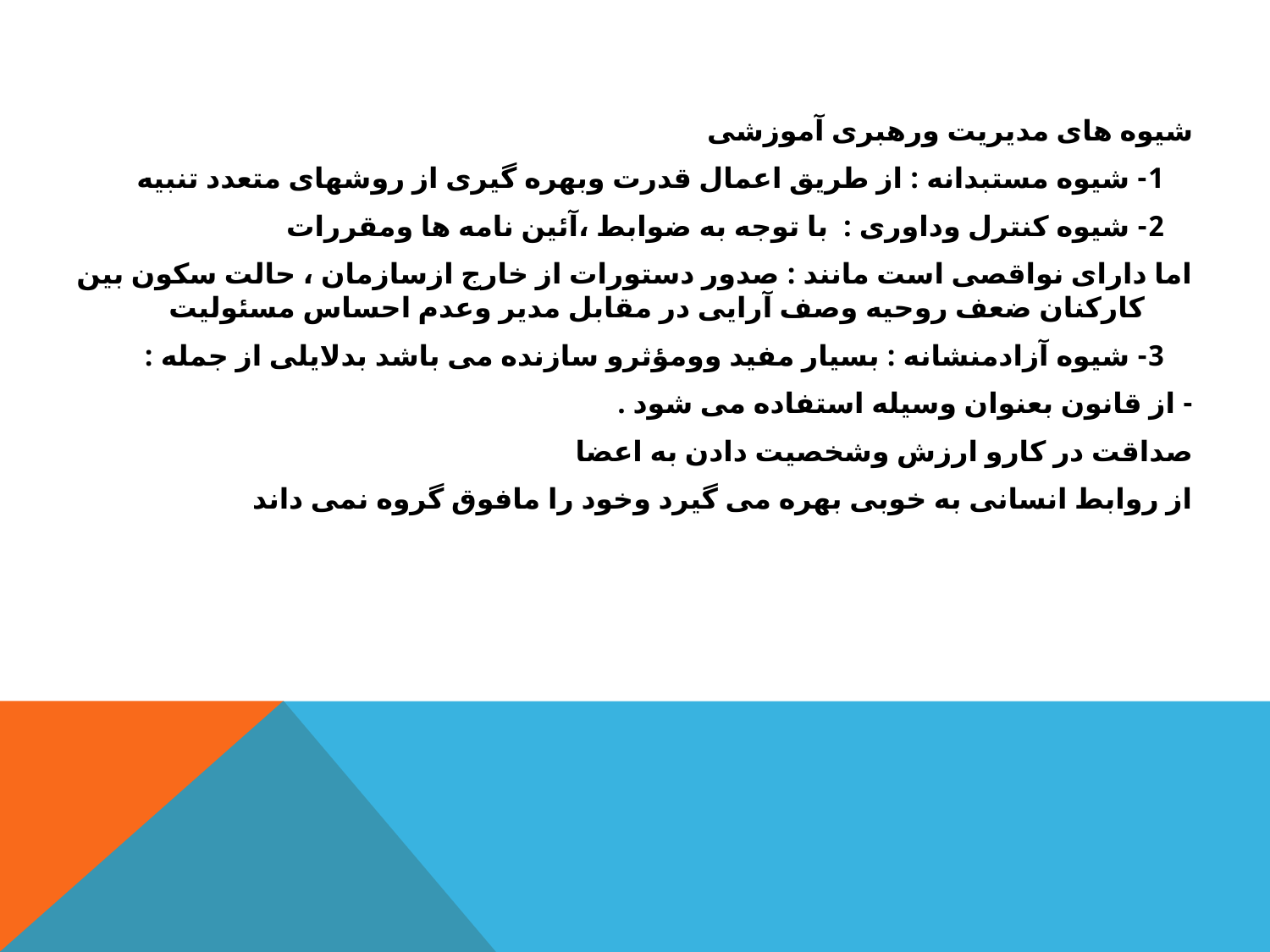

شیوه های مدیریت ورهبری آموزشی
    1- شیوه مستبدانه : از طریق اعمال قدرت وبهره گیری از روشهای متعدد تنبیه
    2- شیوه کنترل وداوری :  با توجه به ضوابط ،آئین نامه ها ومقررات
اما دارای نواقصی است مانند : صدور دستورات از خارج ازسازمان ، حالت سکون بین کارکنان ضعف روحیه وصف آرایی در مقابل مدیر وعدم احساس مسئولیت
    3- شیوه آزادمنشانه : بسیار مفید وومؤثرو سازنده می باشد بدلایلی از جمله :
- از قانون بعنوان وسیله استفاده می شود .
صداقت در کارو ارزش وشخصیت دادن به اعضا
از روابط انسانی به خوبی بهره می گیرد وخود را مافوق گروه نمی داند